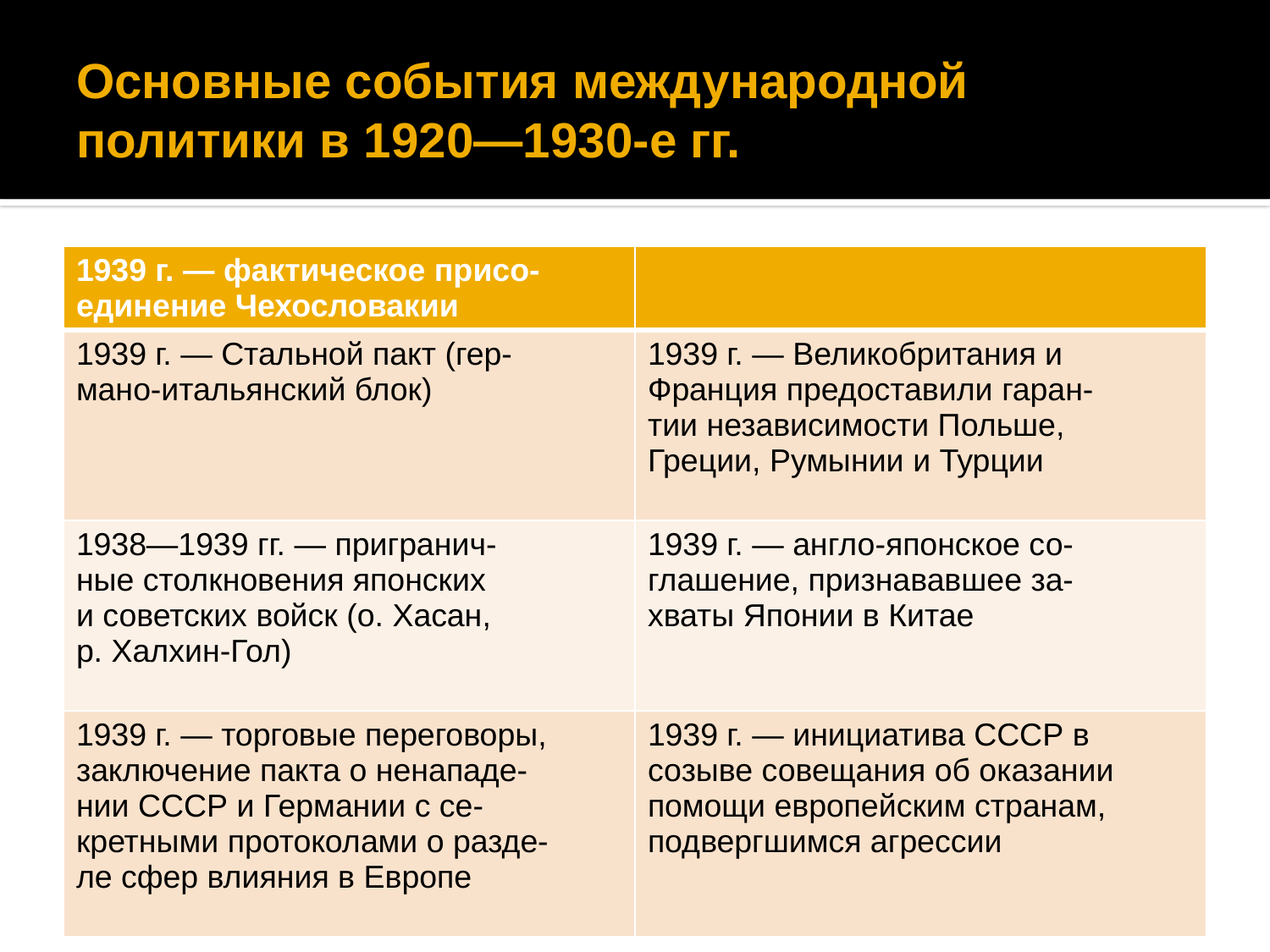

# Основные события международной политики в 1920—1930-е гг.
| 1939 г. — фактическое присо- единение Чехословакии |  |
| --- | --- |
| 1939 г. — Стальной пакт (гер- мано-итальянский блок) | 1939 г. — Великобритания и Франция предоставили гаран- тии независимости Польше, Греции, Румынии и Турции |
| 1938—1939 гг. — пригранич- ные столкновения японских и советских войск (о. Хасан, р. Халхин-Гол) | 1939 г. — англо-японское со- глашение, признававшее за- хваты Японии в Китае |
| 1939 г. — торговые переговоры, заключение пакта о ненападе- нии СССР и Германии с се- кретными протоколами о разде- ле сфер влияния в Европе | 1939 г. — инициатива СССР в созыве совещания об оказании помощи европейским странам, подвергшимся агрессии |